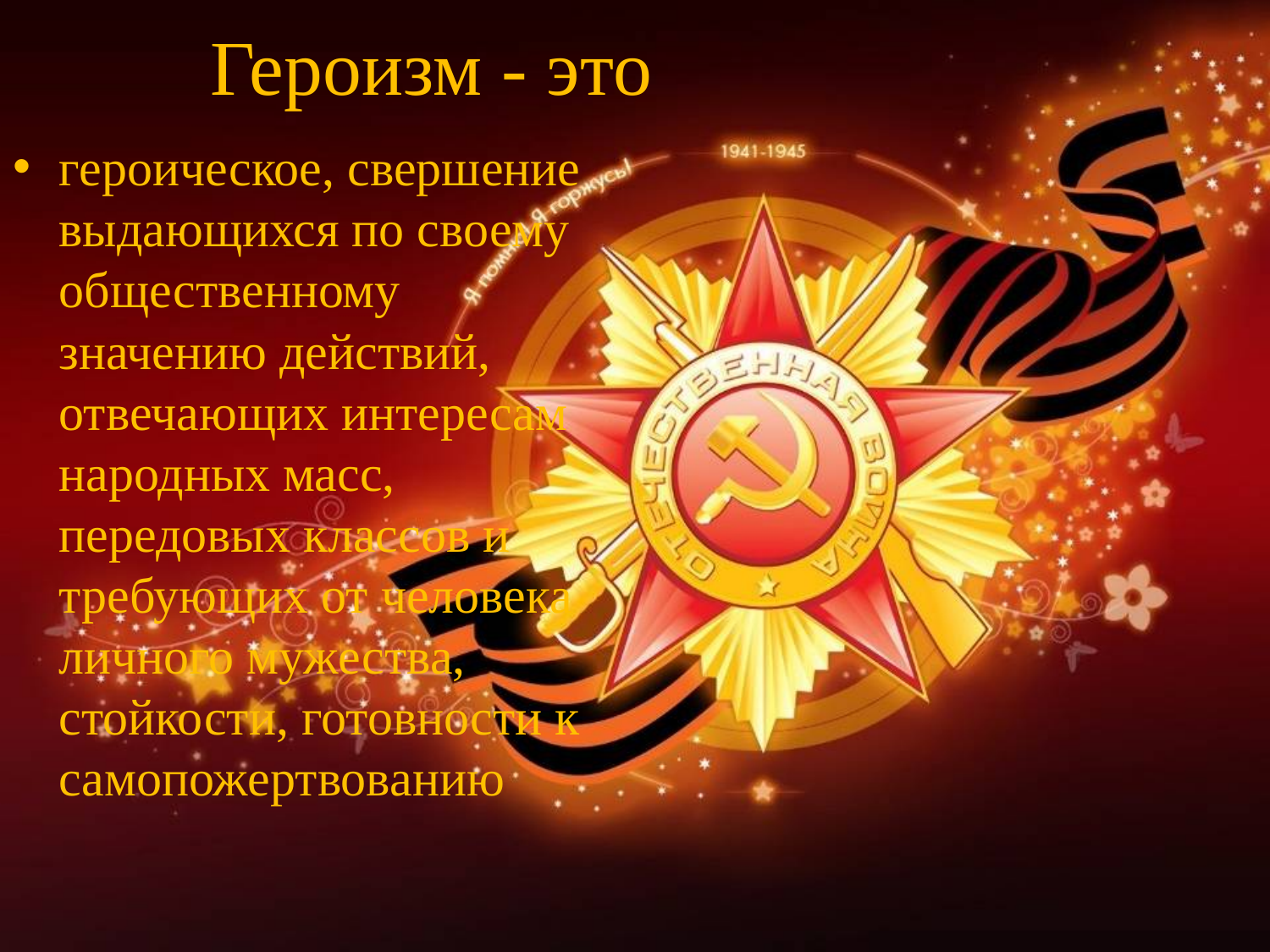

# Героизм - это
героическое, свершение выдающихся по своему общественному значению действий, отвечающих интересам народных масс, передовых классов и требующих от человека личного мужества, стойкости, готовности к самопожертвованию